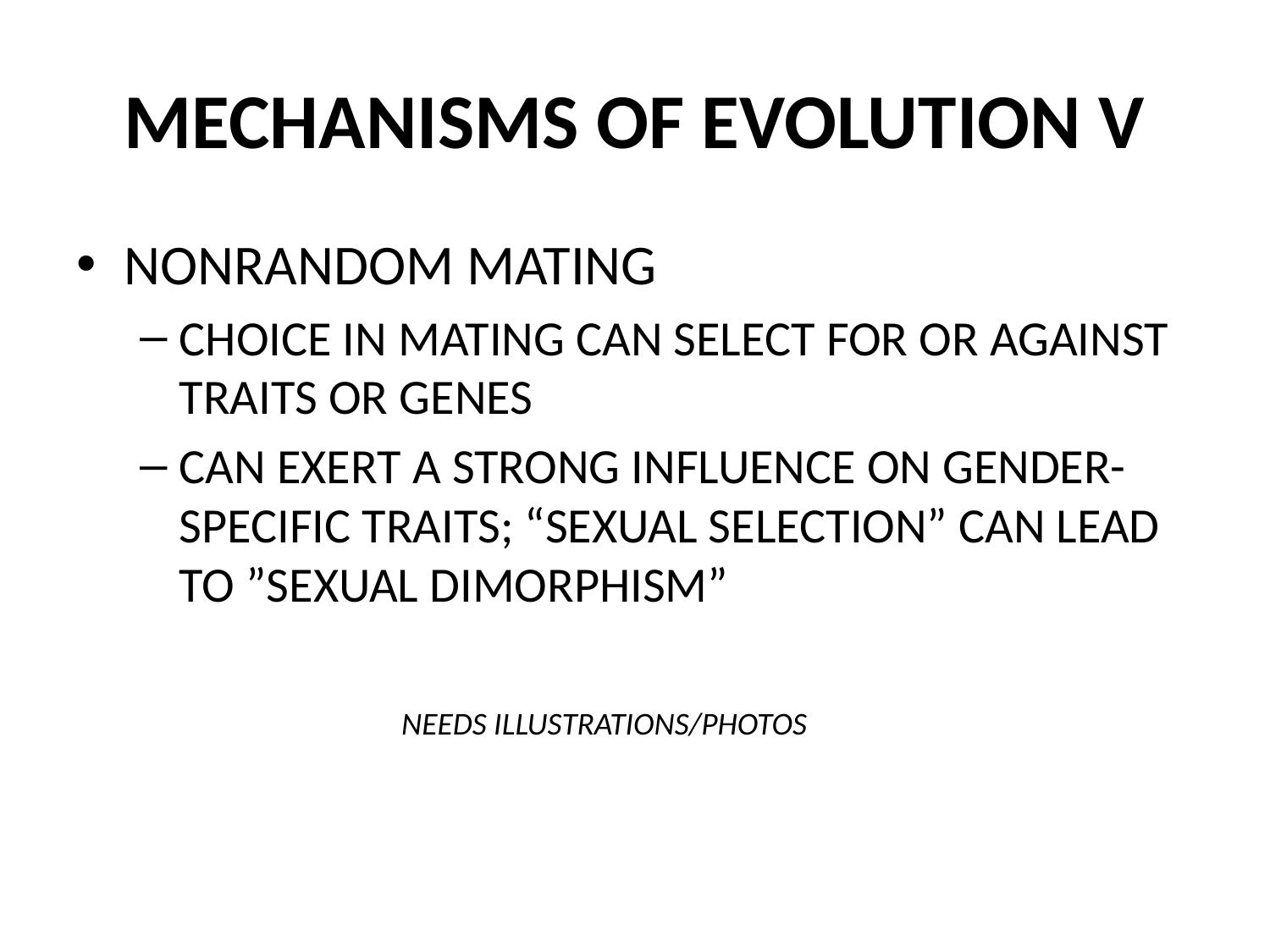

# MECHANISMS OF EVOLUTION V
NONRANDOM MATING
CHOICE IN MATING CAN SELECT FOR OR AGAINST TRAITS OR GENES
CAN EXERT A STRONG INFLUENCE ON GENDER-SPECIFIC TRAITS; “SEXUAL SELECTION” CAN LEAD TO ”SEXUAL DIMORPHISM”

NEEDS ILLUSTRATIONS/PHOTOS